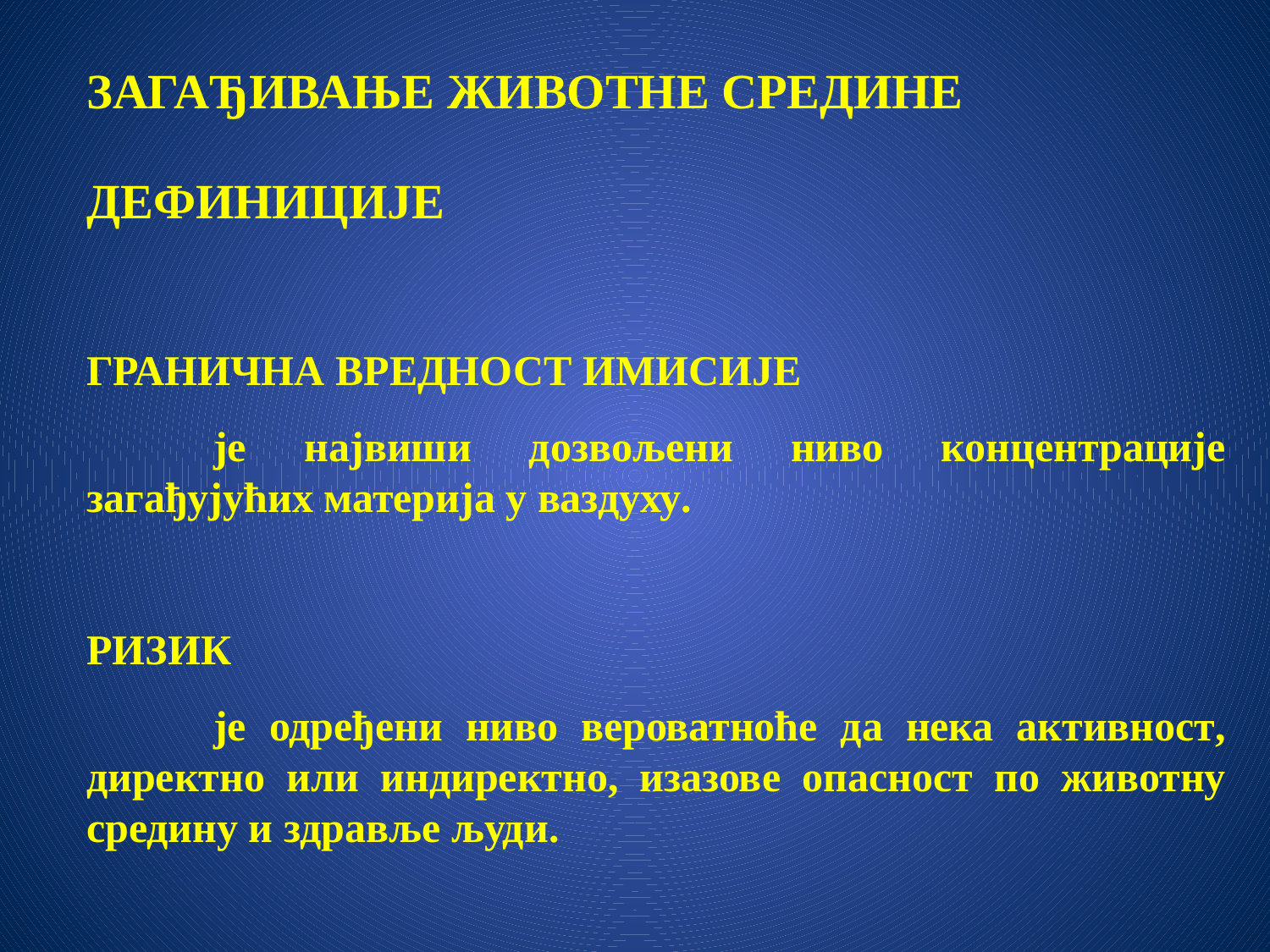

ЗАГАЂИВАЊЕ ЖИВОТНЕ СРЕДИНЕ

ДЕФИНИЦИЈЕ
ГРАНИЧНА ВРЕДНОСТ ИМИСИЈЕ

	је највиши дозвољени ниво концентрације загађујућих материја у ваздуху.

РИЗИК

	је одређени ниво вероватноће да нека активност, директно или индиректно, изазове опасност по животну средину и здравље људи.